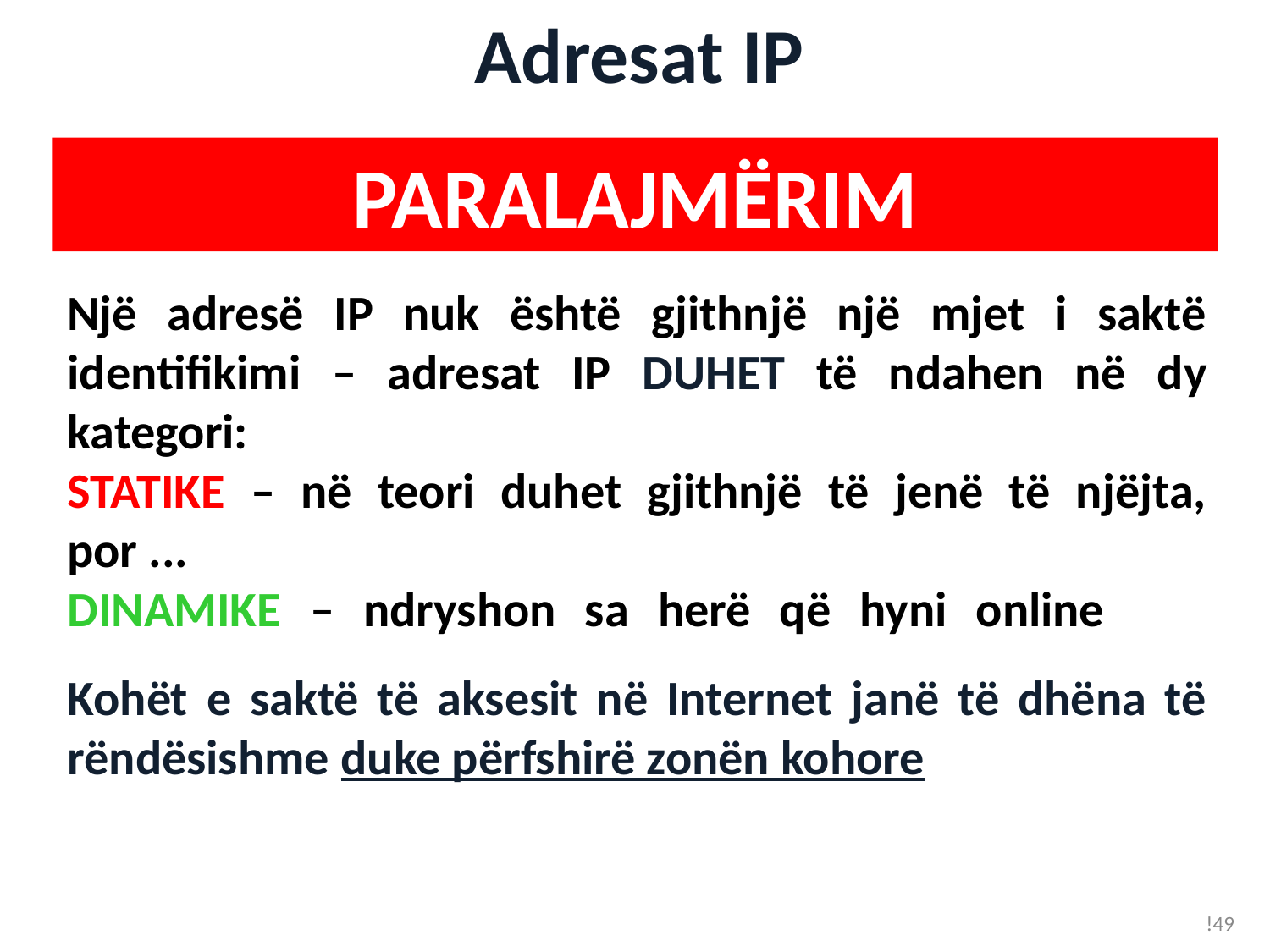

# Adresat IP
PARALAJMËRIM
Një adresë IP nuk është gjithnjë një mjet i saktë identifikimi – adresat IP DUHET të ndahen në dy kategori:
STATIKE – në teori duhet gjithnjë të jenë të njëjta, por ...
DINAMIKE – ndryshon sa herë që hyni online
Kohët e saktë të aksesit në Internet janë të dhëna të rëndësishme duke përfshirë zonën kohore
!49